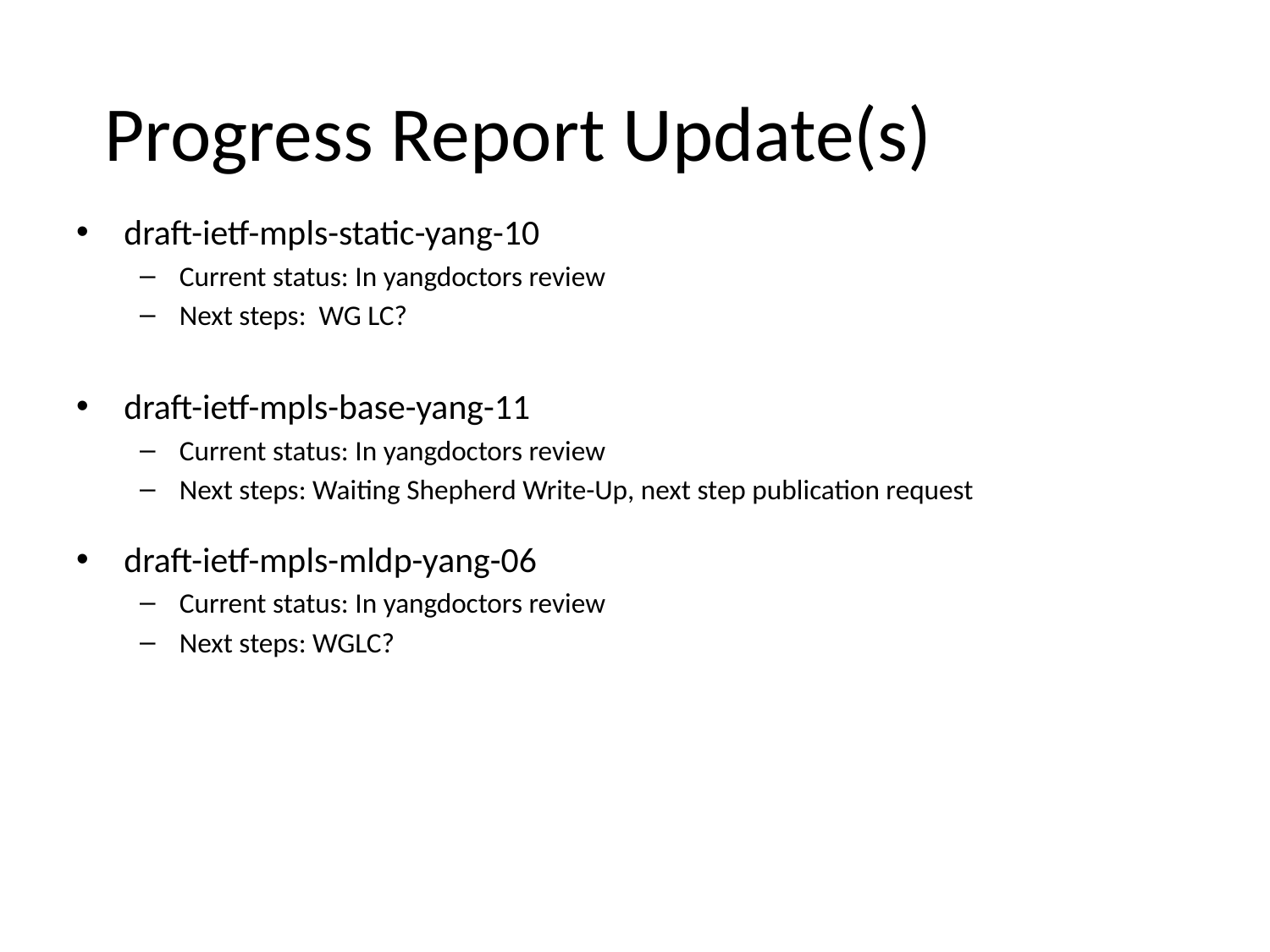

# Progress Report Update(s)
draft-ietf-mpls-static-yang-10
Current status: In yangdoctors review
Next steps:  WG LC?

draft-ietf-mpls-base-yang-11
Current status: In yangdoctors review
Next steps: Waiting Shepherd Write-Up, next step publication request

draft-ietf-mpls-mldp-yang-06
Current status: In yangdoctors review
Next steps: WGLC?